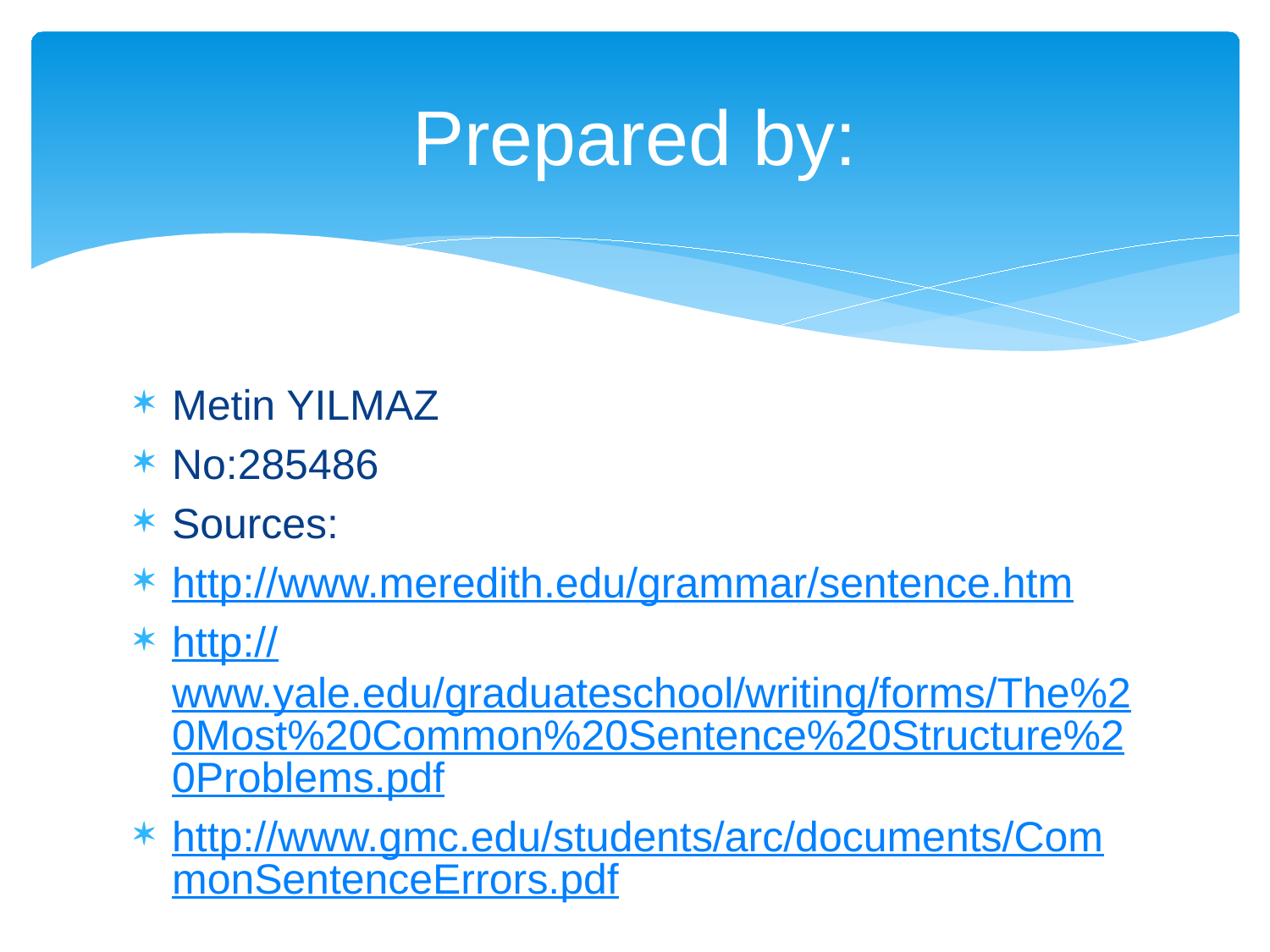

# Prepared by:
Metin YILMAZ
No:285486
Sources:
http://www.meredith.edu/grammar/sentence.htm
http://www.yale.edu/graduateschool/writing/forms/The%20Most%20Common%20Sentence%20Structure%20Problems.pdf
http://www.gmc.edu/students/arc/documents/CommonSentenceErrors.pdf